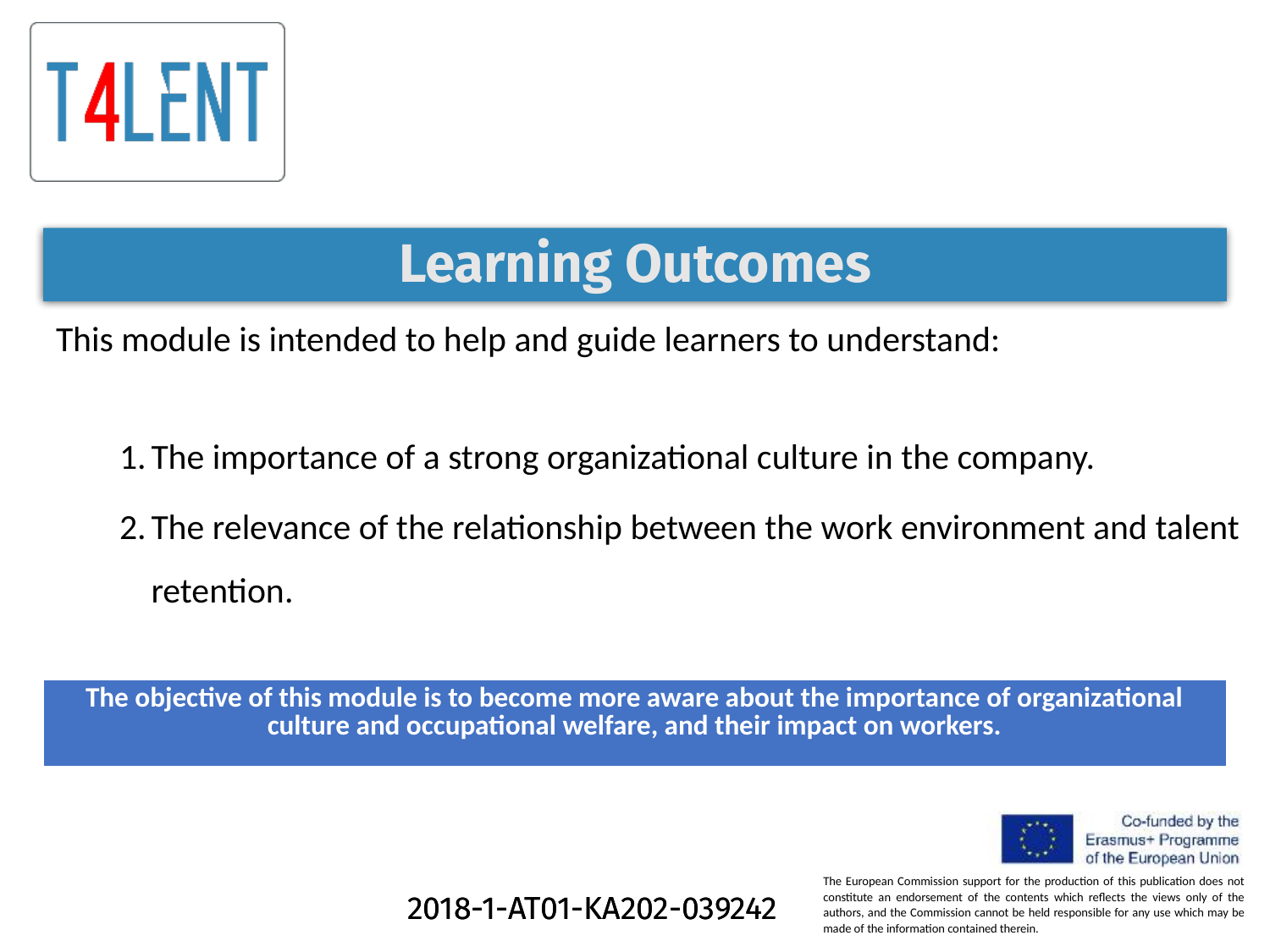

# Learning Outcomes
This module is intended to help and guide learners to understand:

The importance of a strong organizational culture in the company.
The relevance of the relationship between the work environment and talent retention.
| The objective of this module is to become more aware about the importance of organizational culture and occupational welfare, and their impact on workers. |
| --- |
2018-1-AT01-KA202-039242